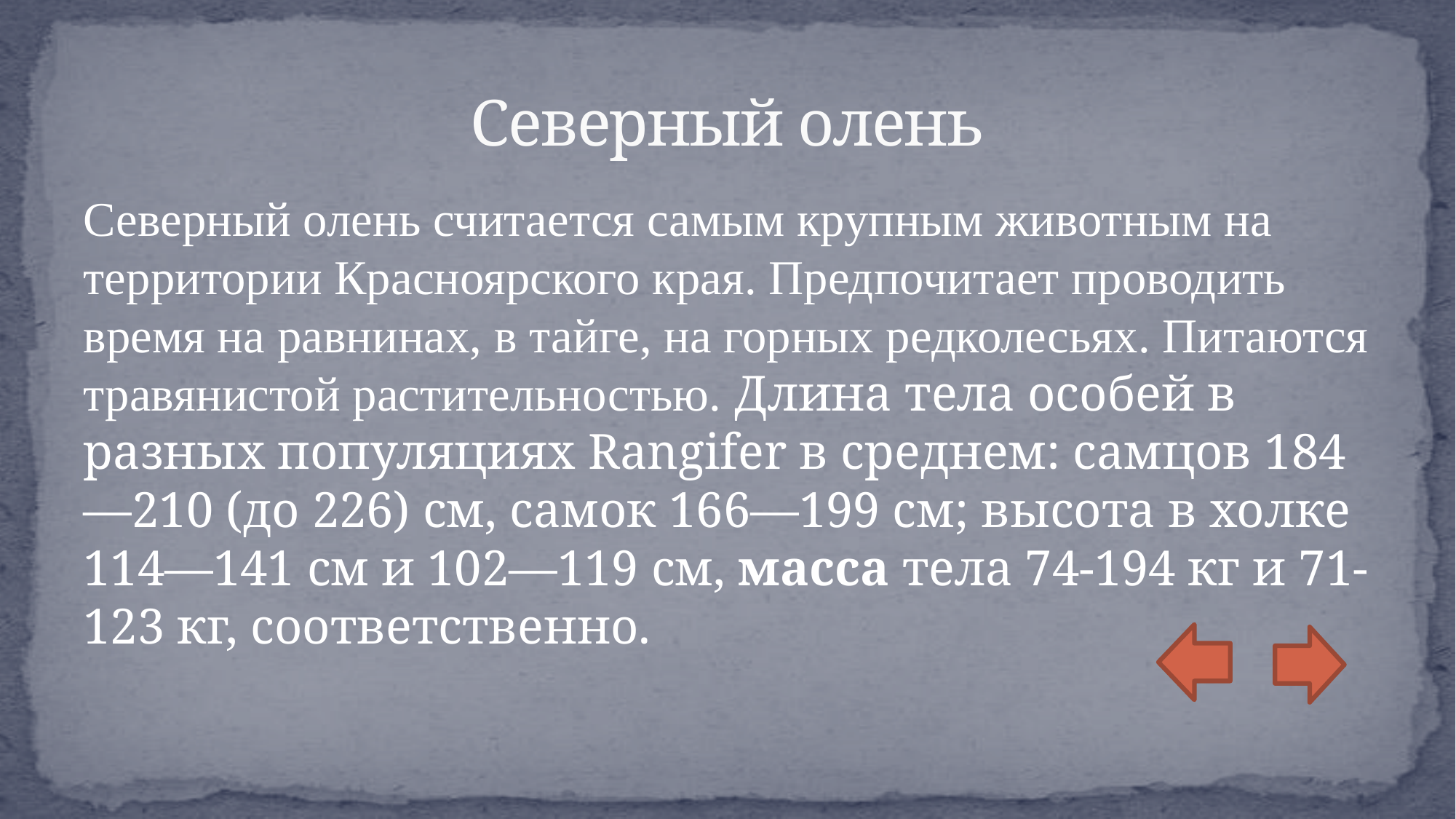

# Северный олень
Северный олень считается самым крупным животным на территории Красноярского края. Предпочитает проводить время на равнинах, в тайге, на горных редколесьях. Питаются травянистой растительностью. Длина тела особей в разных популяциях Rangifer в среднем: самцов 184—210 (до 226) см, самок 166—199 см; высота в холке 114—141 см и 102—119 см, масса тела 74-194 кг и 71-123 кг, соответственно.